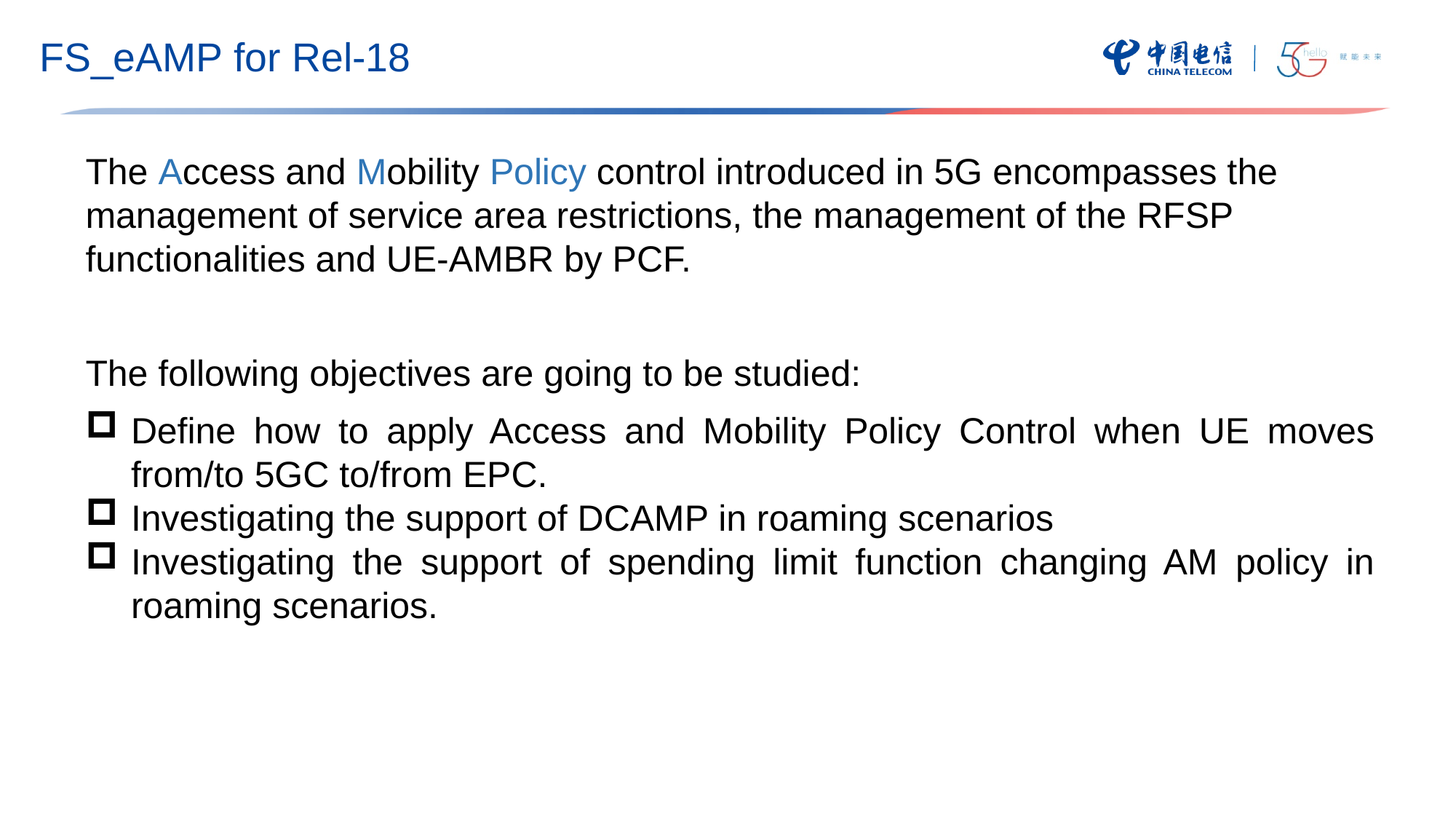

FS_eAMP for Rel-18
The Access and Mobility Policy control introduced in 5G encompasses the management of service area restrictions, the management of the RFSP functionalities and UE-AMBR by PCF.

The following objectives are going to be studied:
Define how to apply Access and Mobility Policy Control when UE moves from/to 5GC to/from EPC.
Investigating the support of DCAMP in roaming scenarios
Investigating the support of spending limit function changing AM policy in roaming scenarios.